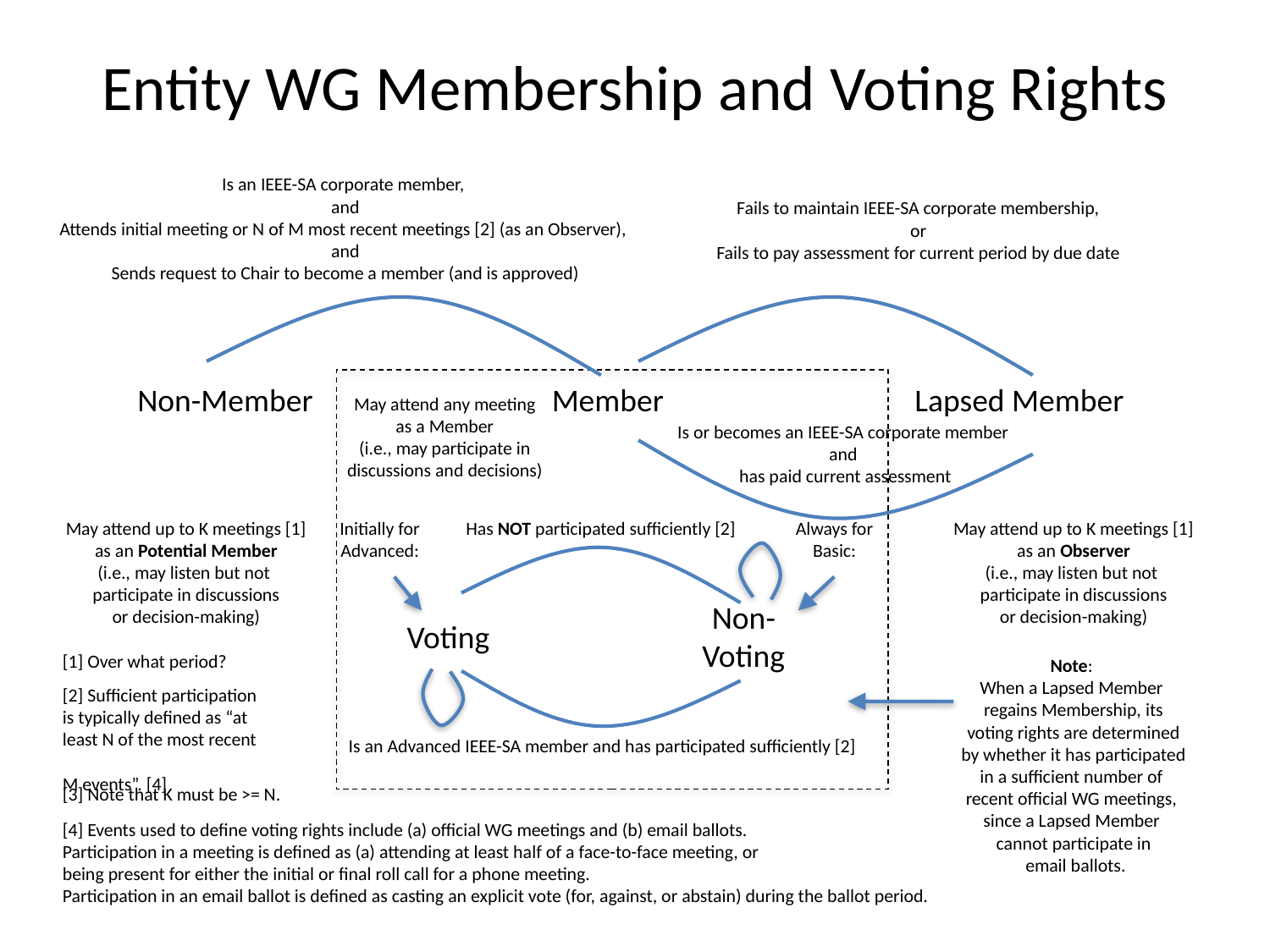

# Entity WG Membership and Voting Rights
Is an IEEE-SA corporate member,
and
Attends initial meeting or N of M most recent meetings [2] (as an Observer),
and
Sends request to Chair to become a member (and is approved)
Fails to maintain IEEE-SA corporate membership,
or
Fails to pay assessment for current period by due date

Non-Member
Member
Lapsed Member
May attend any meeting
as a Member
(i.e., may participate in
discussions and decisions)

Is or becomes an IEEE-SA corporate member
and
has paid current assessment

May attend up to K meetings [1]
as an Potential Member
(i.e., may listen but not
participate in discussions
or decision-making)

May attend up to K meetings [1]
as an Observer
(i.e., may listen but not
participate in discussions
or decision-making)

Initially for
Advanced:
Has NOT participated sufficiently [2]
Always for
Basic:

Non-
Voting
Voting
[1] Over what period?
Note:
When a Lapsed Member
regains Membership, its
voting rights are determined
by whether it has participated
in a sufficient number of
recent official WG meetings,
since a Lapsed Member
cannot participate in
 email ballots.

[2] Sufficient participation
is typically defined as “at
least N of the most recent
M events”. [4]
Is an Advanced IEEE-SA member and has participated sufficiently [2]
[3] Note that K must be >= N.
[4] Events used to define voting rights include (a) official WG meetings and (b) email ballots.
Participation in a meeting is defined as (a) attending at least half of a face-to-face meeting, or
being present for either the initial or final roll call for a phone meeting.
Participation in an email ballot is defined as casting an explicit vote (for, against, or abstain) during the ballot period.